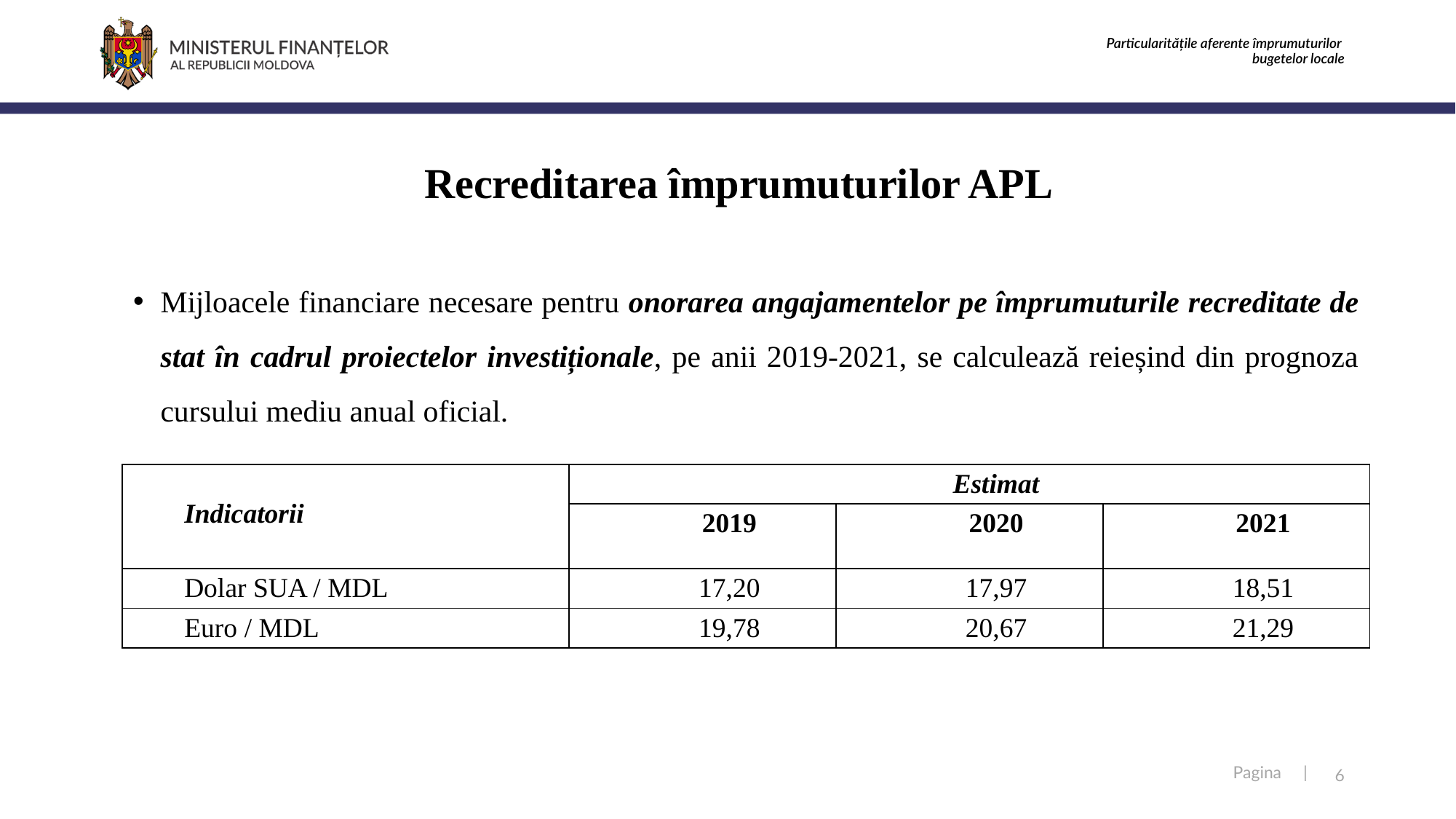

Particularitățile aferente împrumuturilor
bugetelor locale
# Recreditarea împrumuturilor APL
Mijloacele financiare necesare pentru onorarea angajamentelor pe împrumuturile recreditate de stat în cadrul proiectelor investiționale, pe anii 2019-2021, se calculează reieșind din prognoza cursului mediu anual oficial.

| Indicatorii | Estimat |  |  |
| --- | --- | --- | --- |
|  | 2019 | 2020 | 2021 |
| Dolar SUA / MDL | 17,20 | 17,97 | 18,51 |
| Euro / MDL | 19,78 | 20,67 | 21,29 |
6